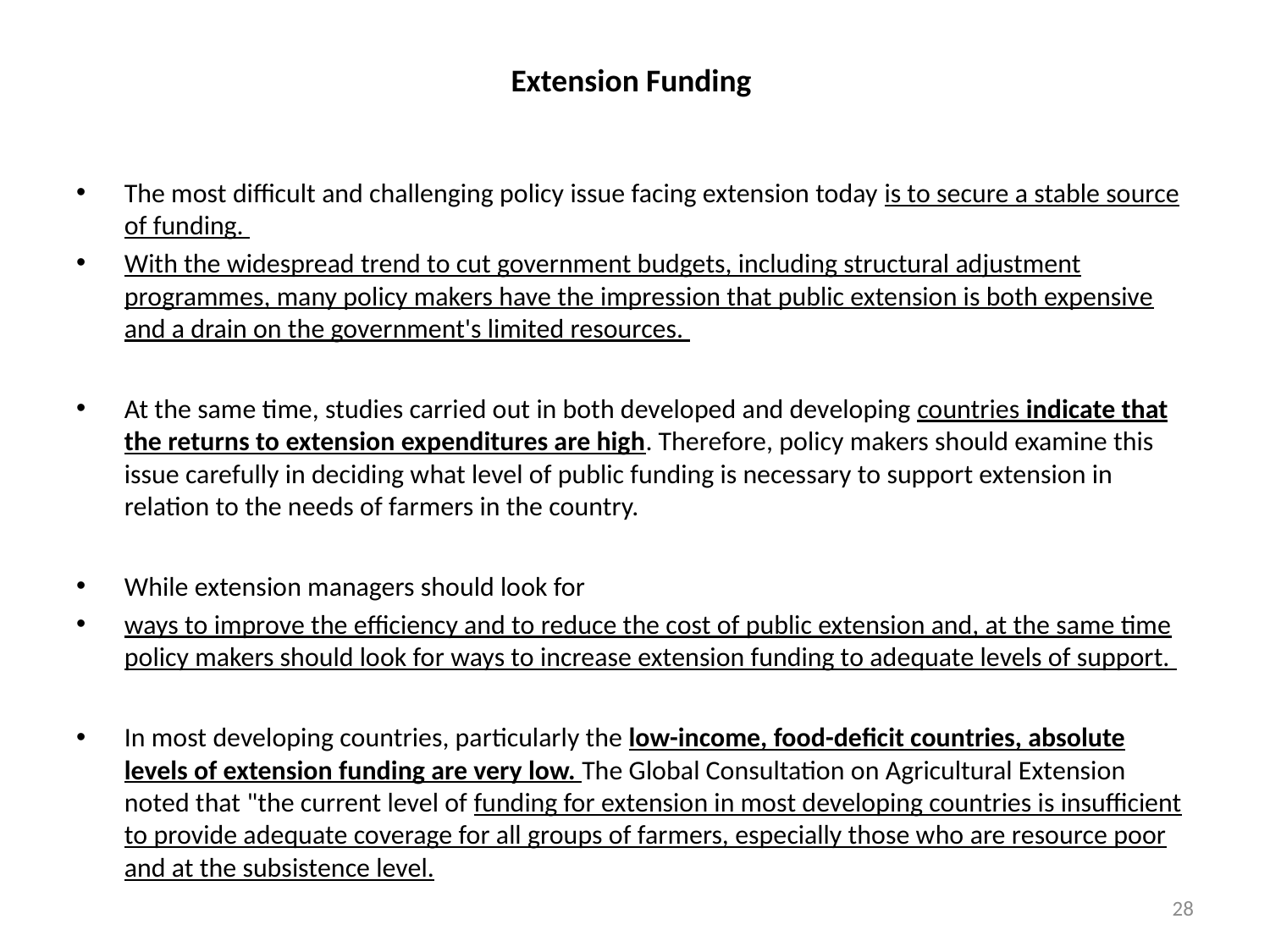

# Extension Funding
The most difficult and challenging policy issue facing extension today is to secure a stable source of funding.
With the widespread trend to cut government budgets, including structural adjustment programmes, many policy makers have the impression that public extension is both expensive and a drain on the government's limited resources.

At the same time, studies carried out in both developed and developing countries indicate that the returns to extension expenditures are high. Therefore, policy makers should examine this issue carefully in deciding what level of public funding is necessary to support extension in relation to the needs of farmers in the country.

While extension managers should look for
ways to improve the efficiency and to reduce the cost of public extension and, at the same time policy makers should look for ways to increase extension funding to adequate levels of support.

In most developing countries, particularly the low-income, food-deficit countries, absolute levels of extension funding are very low. The Global Consultation on Agricultural Extension noted that "the current level of funding for extension in most developing countries is insufficient to provide adequate coverage for all groups of farmers, especially those who are resource poor and at the subsistence level.
28